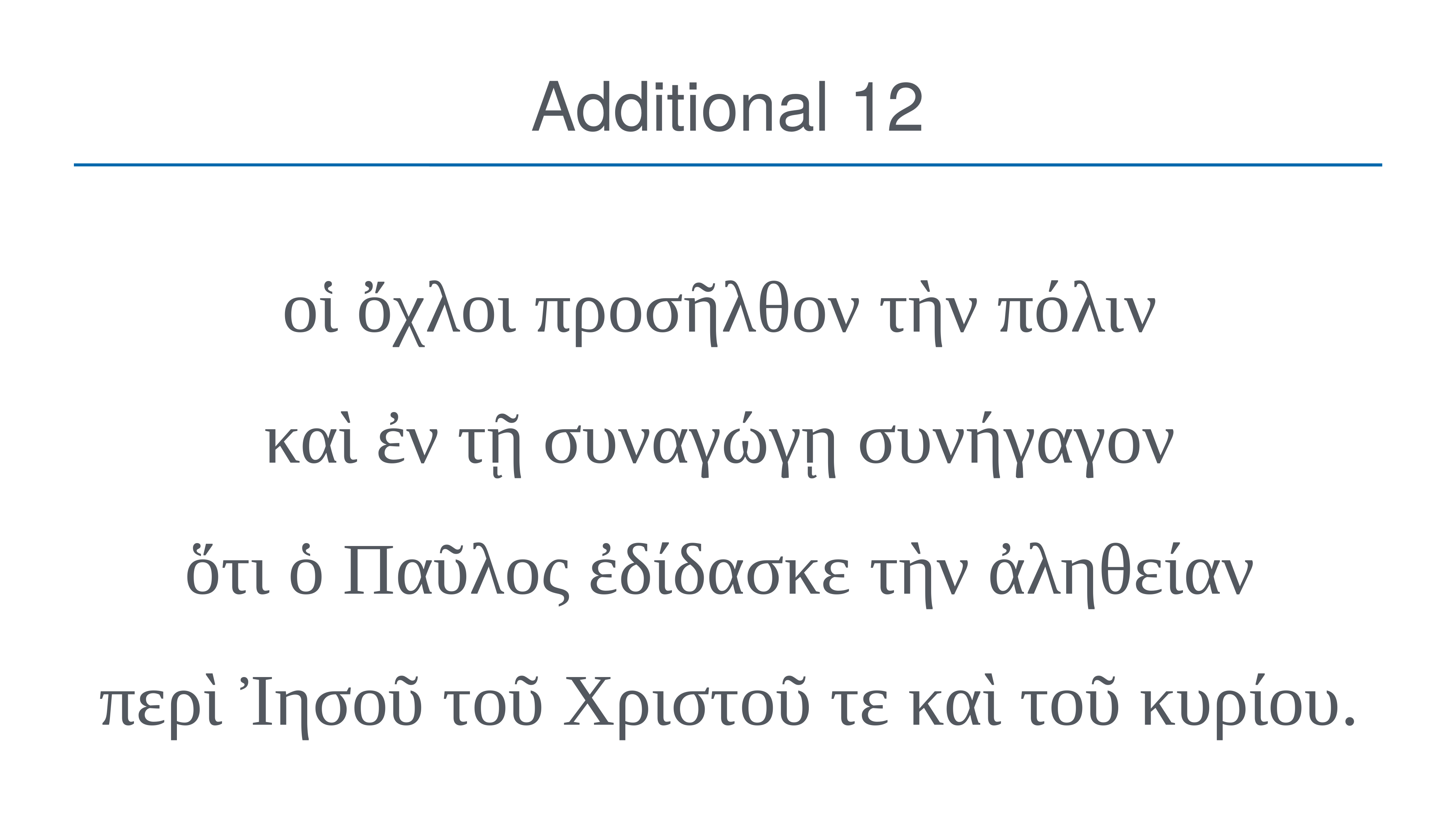

# Additional 12
οἱ ὄχλοι προσῆλθον τὴν πόλιν
καὶ ἐν τῇ συναγώγῃ συνήγαγον
ὅτι ὁ Παῦλος ἐδίδασκε τὴν ἀληθείαν
περὶ Ἰησοῦ τοῦ Χριστοῦ τε καὶ τοῦ κυρίου.